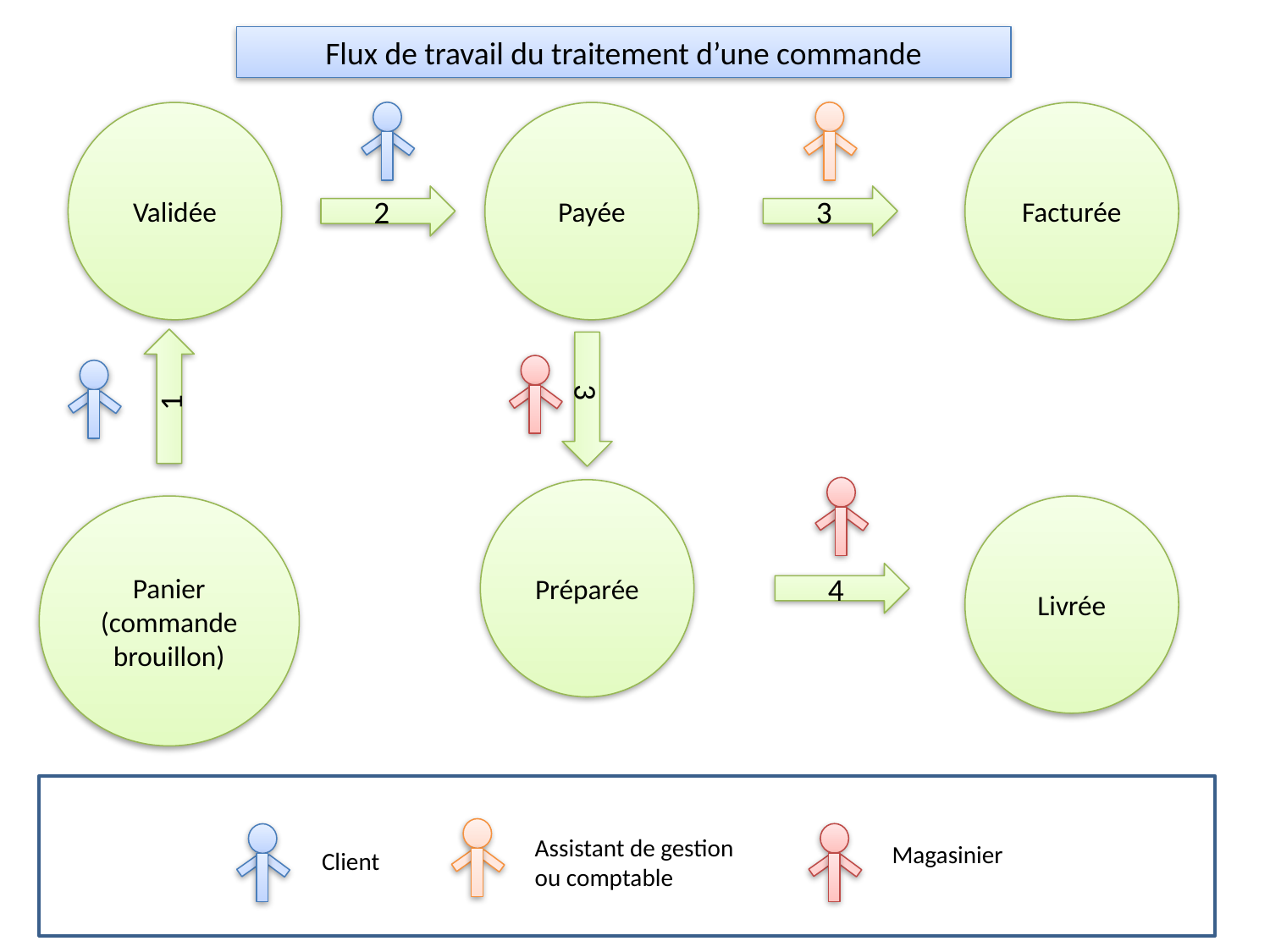

Flux de travail du traitement d’une commande

Facturée
Validée
Payée
2
3

1
3

Préparée
Panier (commande brouillon)
Livrée
4

Assistant de gestion ou comptable
Magasinier
Client